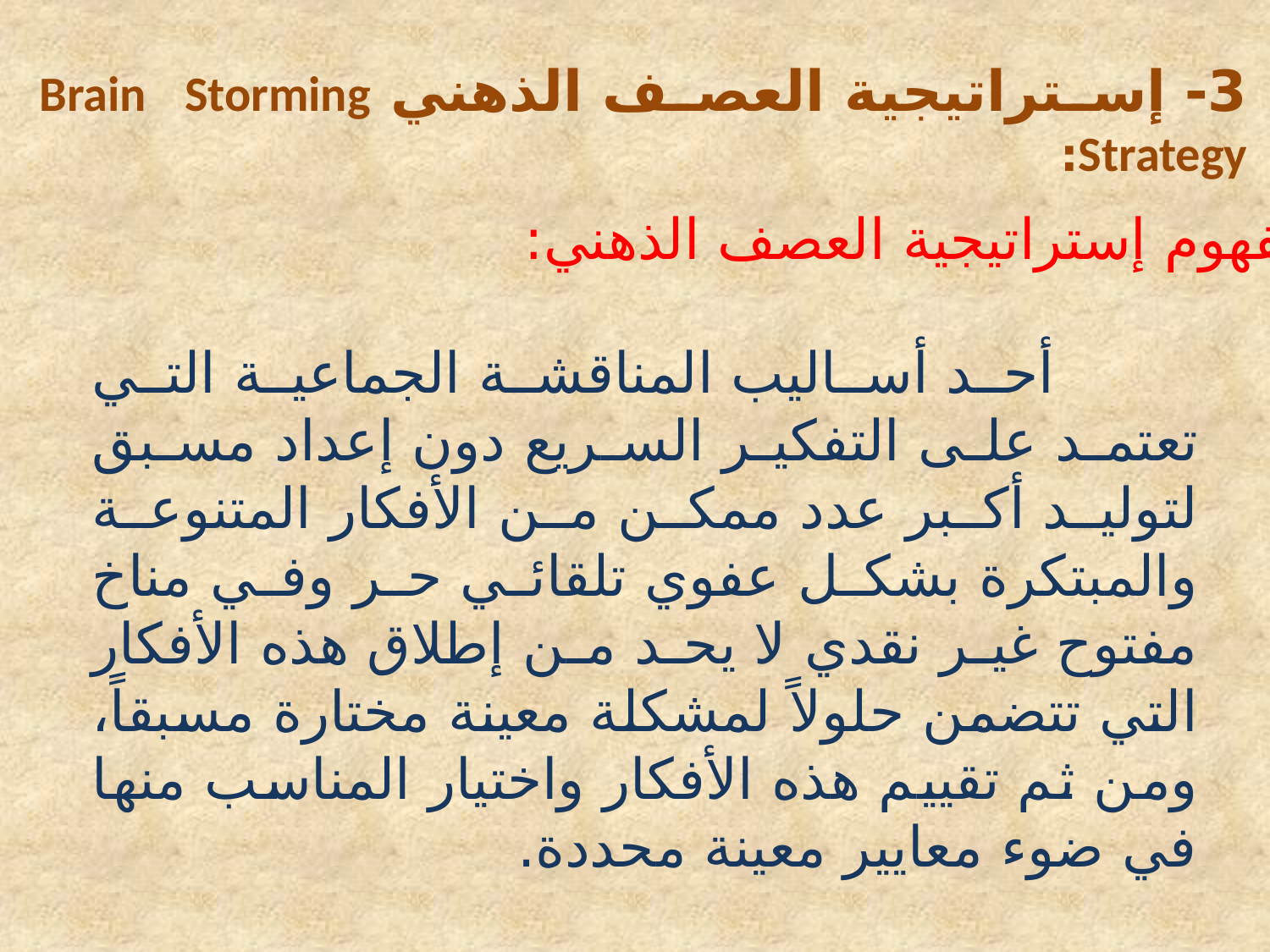

3- إستراتيجية العصف الذهني Brain Storming Strategy:
مفهوم إستراتيجية العصف الذهني:
        أحد أساليب المناقشة الجماعية التي تعتمد على التفكير السريع دون إعداد مسبق لتوليد أكبر عدد ممكن من الأفكار المتنوعة والمبتكرة بشكل عفوي تلقائي حر وفي مناخ مفتوح غير نقدي لا يحد من إطلاق هذه الأفكار التي تتضمن حلولاً لمشكلة معينة مختارة مسبقاً، ومن ثم تقييم هذه الأفكار واختيار المناسب منها في ضوء معايير معينة محددة.